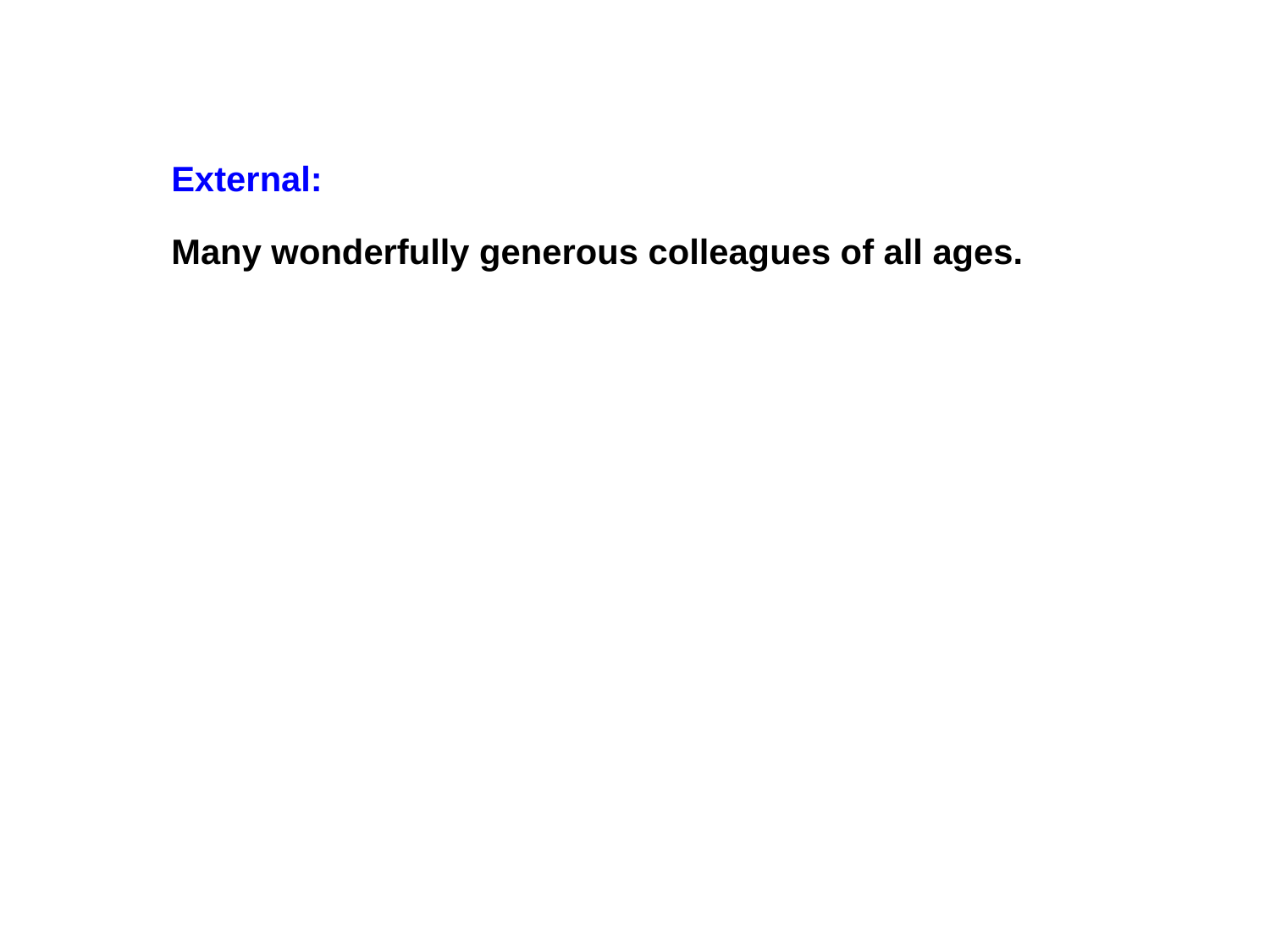

External:
Many wonderfully generous colleagues of all ages.